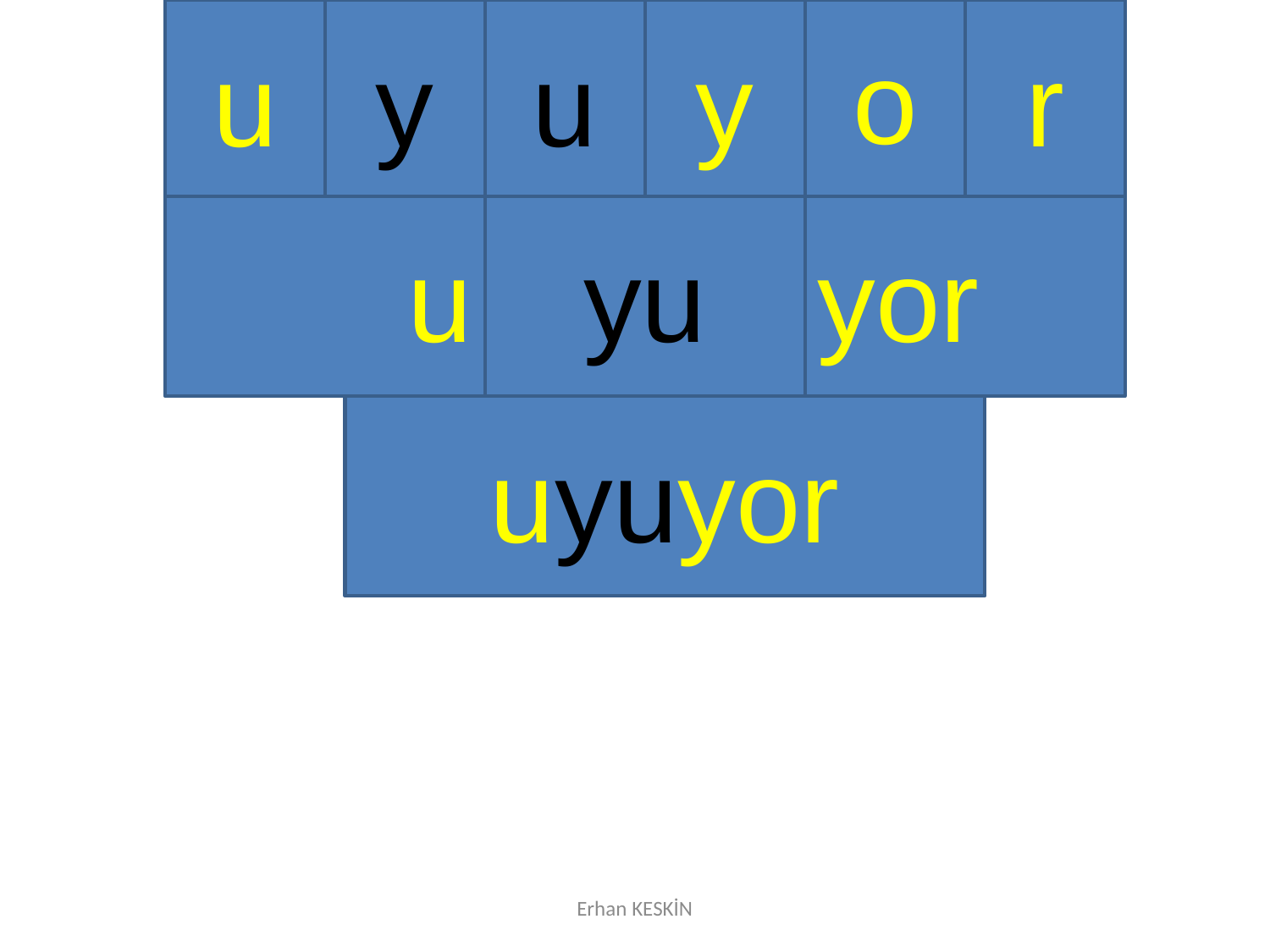

u
y
u
y
o
r
u
yu
yor
uyuyor
Erhan KESKİN